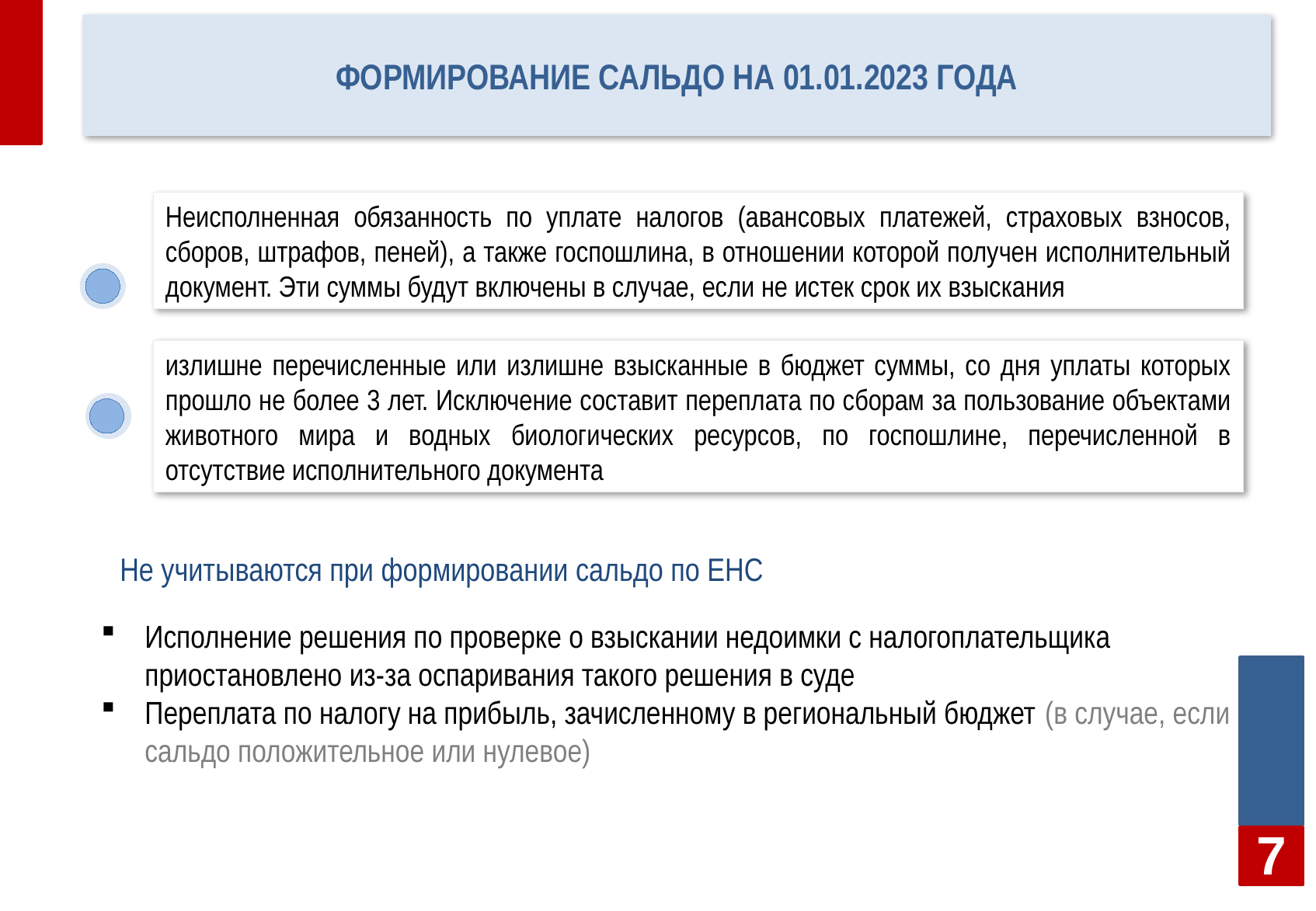

# Формирование Сальдо на 01.01.2023 года
Неисполненная обязанность по уплате налогов (авансовых платежей, страховых взносов, сборов, штрафов, пеней), а также госпошлина, в отношении которой получен исполнительный документ. Эти суммы будут включены в случае, если не истек срок их взыскания

излишне перечисленные или излишне взысканные в бюджет суммы, со дня уплаты которых прошло не более 3 лет. Исключение составит переплата по сборам за пользование объектами животного мира и водных биологических ресурсов, по госпошлине, перечисленной в отсутствие исполнительного документа

Не учитываются при формировании сальдо по ЕНС
Исполнение решения по проверке о взыскании недоимки с налогоплательщика приостановлено из-за оспаривания такого решения в суде
Переплата по налогу на прибыль, зачисленному в региональный бюджет (в случае, если сальдо положительное или нулевое)

7